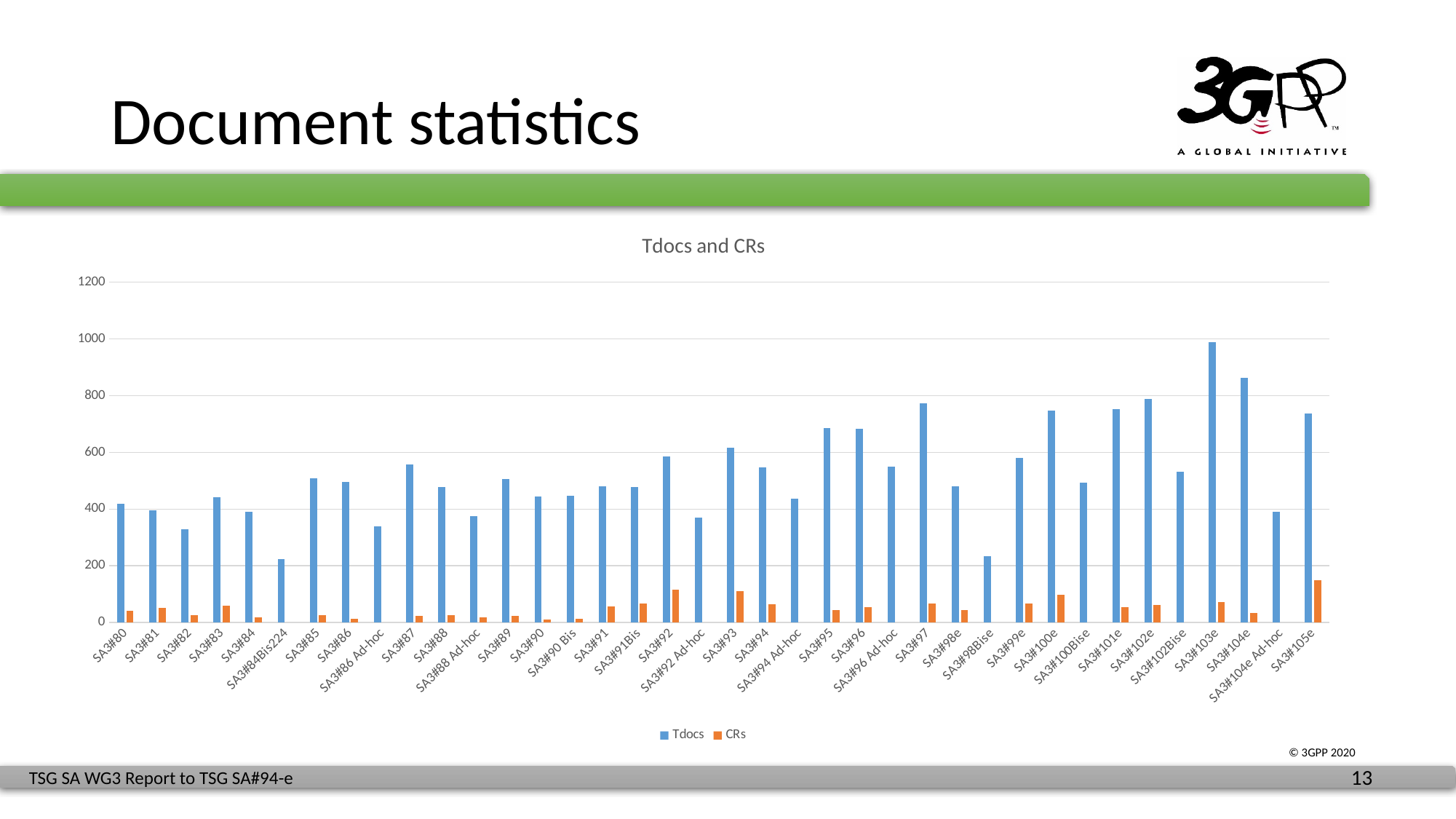

# Document statistics

### Chart: Tdocs and CRs

| Category | Tdocs | CRs |
|---|---|---|
| SA3#80 | 418.0 | 42.0 |
| SA3#81 | 396.0 | 52.0 |
| SA3#82 | 329.0 | 26.0 |
| SA3#83 | 441.0 | 59.0 |
| SA3#84 | 390.0 | 17.0 |
| SA3#84Bis224 | 224.0 | None |
| SA3#85 | 509.0 | 26.0 |
| SA3#86 | 495.0 | 14.0 |
| SA3#86 Ad-hoc | 340.0 | None |
| SA3#87 | 557.0 | 24.0 |
| SA3#88 | 477.0 | 26.0 |
| SA3#88 Ad-hoc | 376.0 | 17.0 |
| SA3#89 | 507.0 | 23.0 |
| SA3#90 | 445.0 | 10.0 |
| SA3#90 Bis | 446.0 | 14.0 |
| SA3#91 | 481.0 | 58.0 |
| SA3#91Bis | 477.0 | 68.0 |
| SA3#92 | 585.0 | 116.0 |
| SA3#92 Ad-hoc | 370.0 | None |
| SA3#93 | 616.0 | 110.0 |
| SA3#94 | 548.0 | 64.0 |
| SA3#94 Ad-hoc | 436.0 | None |
| SA3#95 | 685.0 | 44.0 |
| SA3#96 | 683.0 | 54.0 |
| SA3#96 Ad-hoc | 550.0 | None |
| SA3#97 | 772.0 | 67.0 |
| SA3#98e | 481.0 | 44.0 |
| SA3#98Bise | 235.0 | None |
| SA3#99e | 580.0 | 67.0 |
| SA3#100e | 747.0 | 98.0 |
| SA3#100Bise | 493.0 | None |
| SA3#101e | 753.0 | 55.0 |
| SA3#102e | 789.0 | 61.0 |
| SA3#102Bise | 532.0 | None |
| SA3#103e | 988.0 | 72.0 |
| SA3#104e | 862.0 | 34.0 |
| SA3#104e Ad-hoc | 390.0 | None |
| SA3#105e | 736.0 | 149.0 |